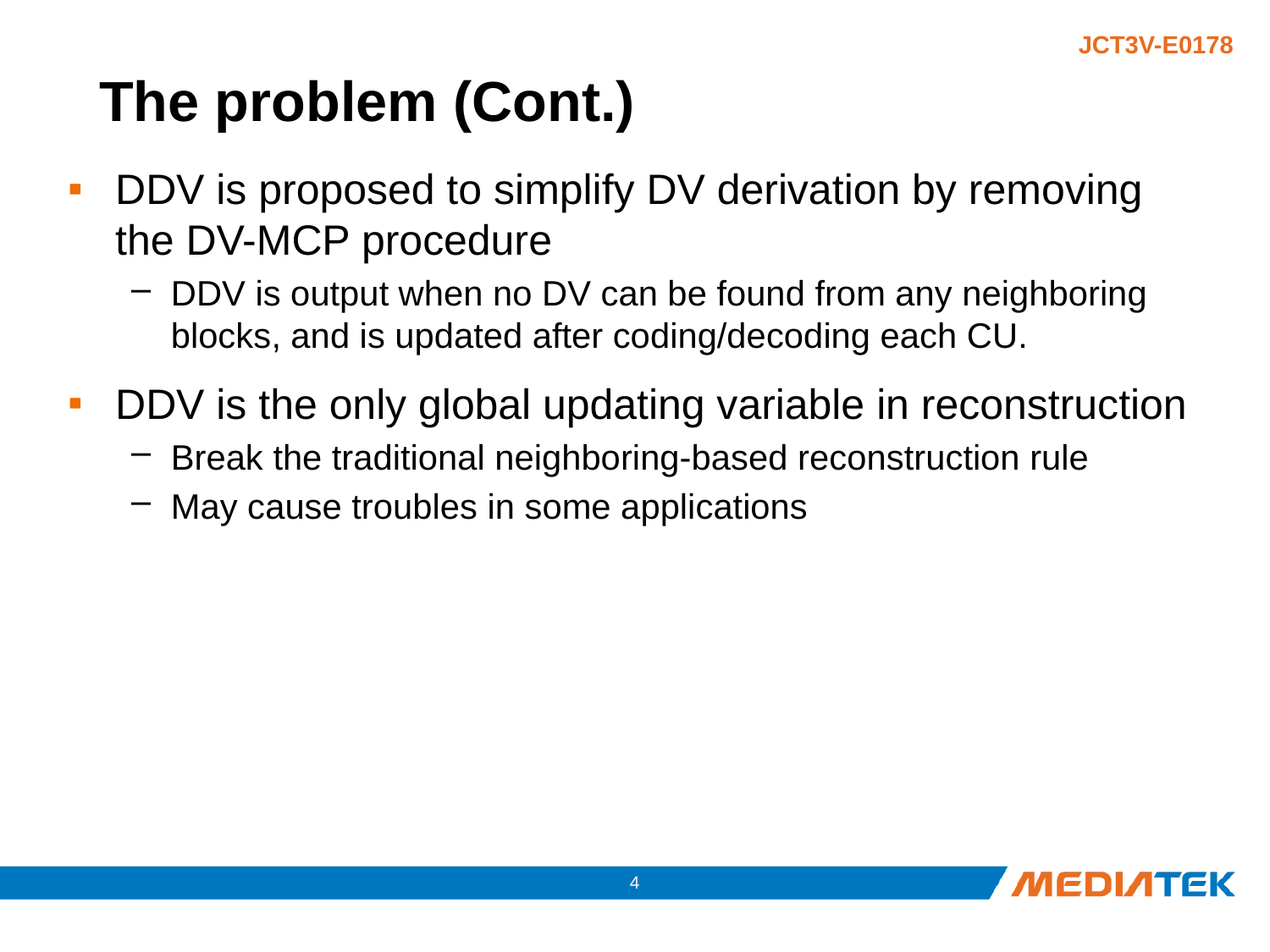

# The problem (Cont.)
DDV is proposed to simplify DV derivation by removing the DV-MCP procedure
DDV is output when no DV can be found from any neighboring blocks, and is updated after coding/decoding each CU.
DDV is the only global updating variable in reconstruction
Break the traditional neighboring-based reconstruction rule
May cause troubles in some applications
4